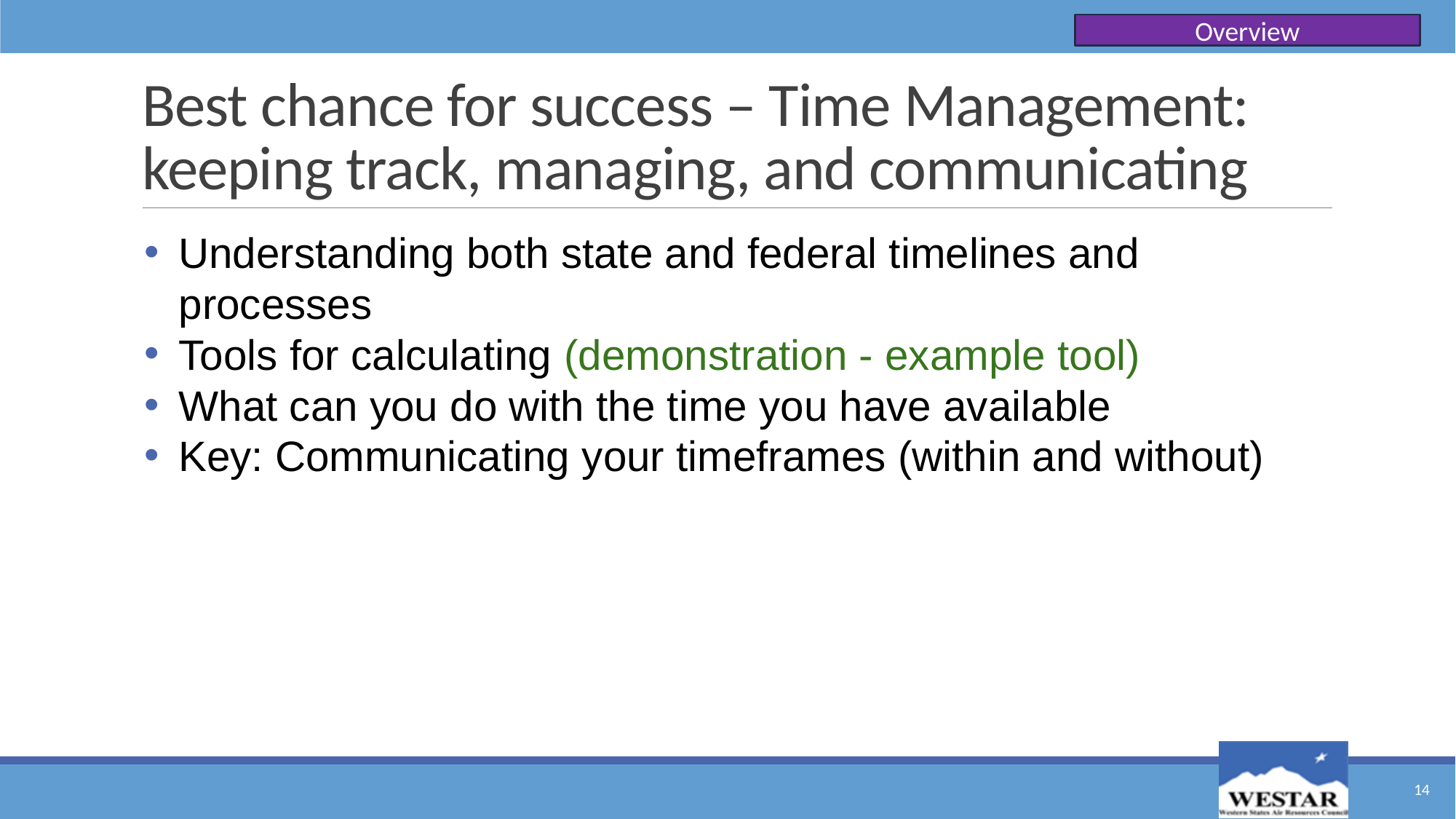

Overview
# Best chance for success – Time Management: keeping track, managing, and communicating
Understanding both state and federal timelines and processes
Tools for calculating (demonstration - example tool)
What can you do with the time you have available
Key: Communicating your timeframes (within and without)

14